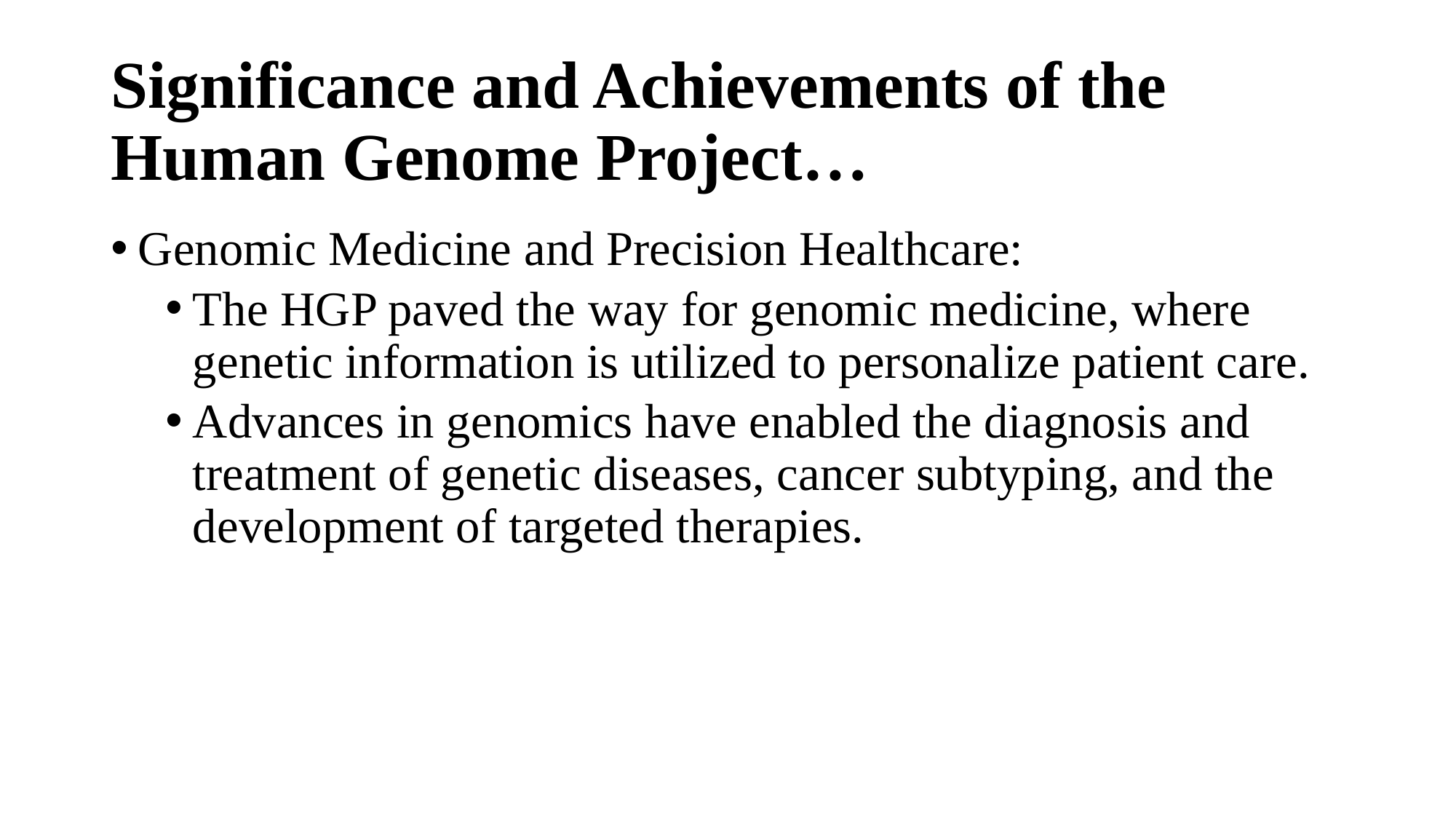

# Significance and Achievements of the Human Genome Project…
Genomic Medicine and Precision Healthcare:
The HGP paved the way for genomic medicine, where genetic information is utilized to personalize patient care.
Advances in genomics have enabled the diagnosis and treatment of genetic diseases, cancer subtyping, and the development of targeted therapies.